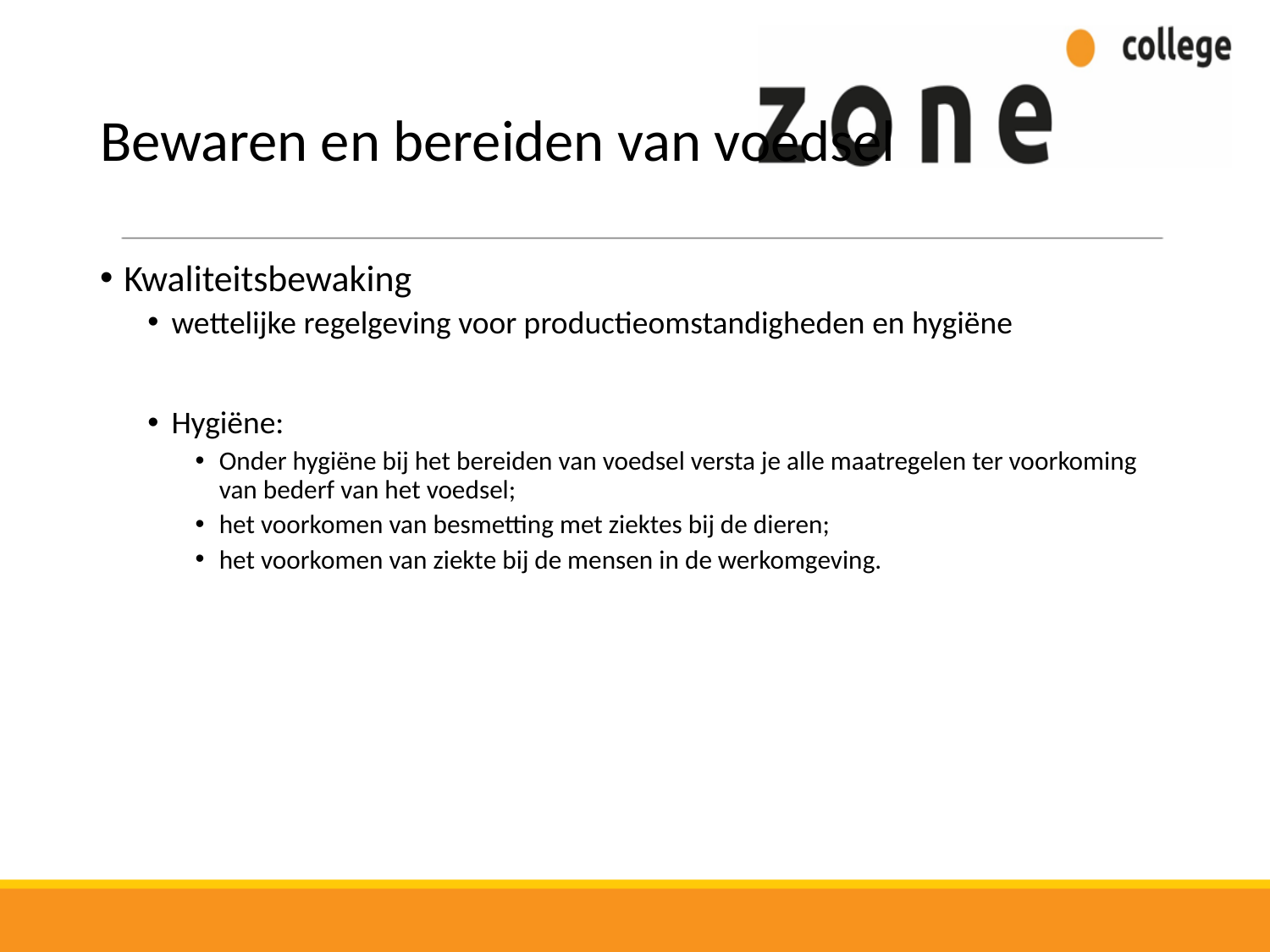

# Bewaren en bereiden van voedsel
Kwaliteitsbewaking
wettelijke regelgeving voor productieomstandigheden en hygiëne

Hygiëne:
Onder hygiëne bij het bereiden van voedsel versta je alle maatregelen ter voorkoming van bederf van het voedsel;
het voorkomen van besmetting met ziektes bij de dieren;
het voorkomen van ziekte bij de mensen in de werkomgeving.